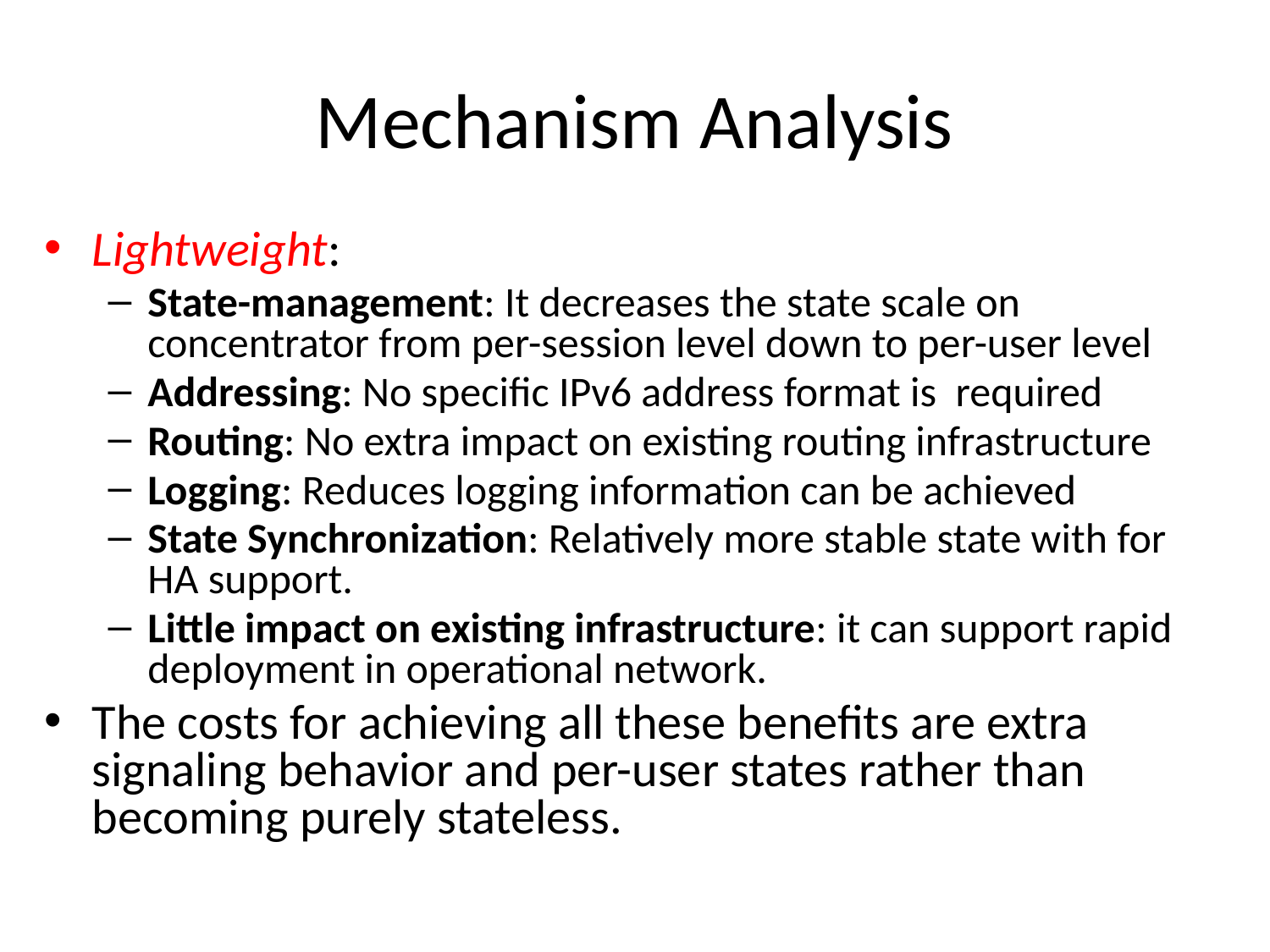

# Mechanism Analysis
Lightweight:
State-management: It decreases the state scale on concentrator from per-session level down to per-user level
Addressing: No specific IPv6 address format is  required
Routing: No extra impact on existing routing infrastructure
Logging: Reduces logging information can be achieved
State Synchronization: Relatively more stable state with for HA support.
Little impact on existing infrastructure: it can support rapid deployment in operational network.
The costs for achieving all these benefits are extra signaling behavior and per-user states rather than becoming purely stateless.